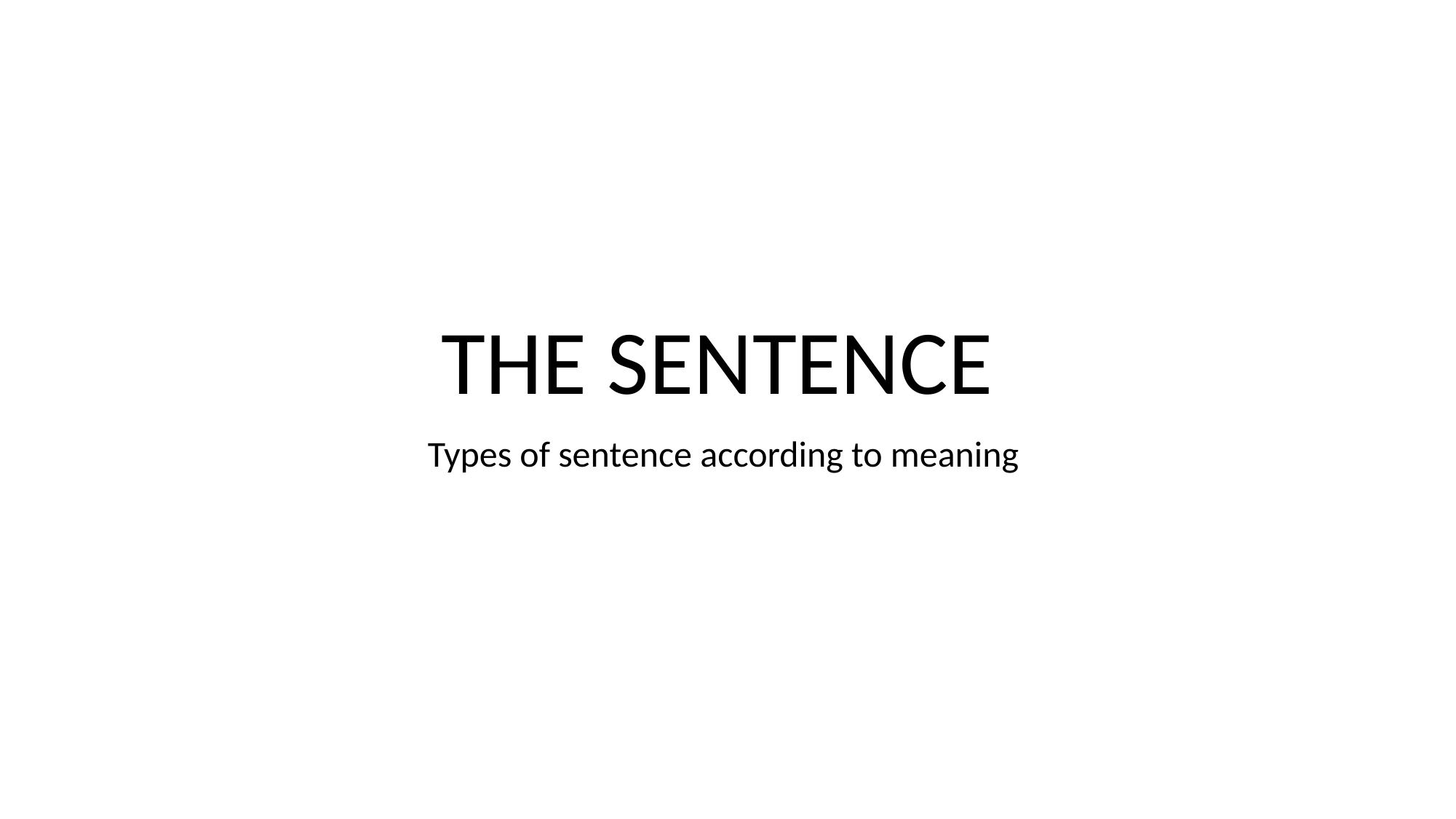

# THE SENTENCE
Types of sentence according to meaning